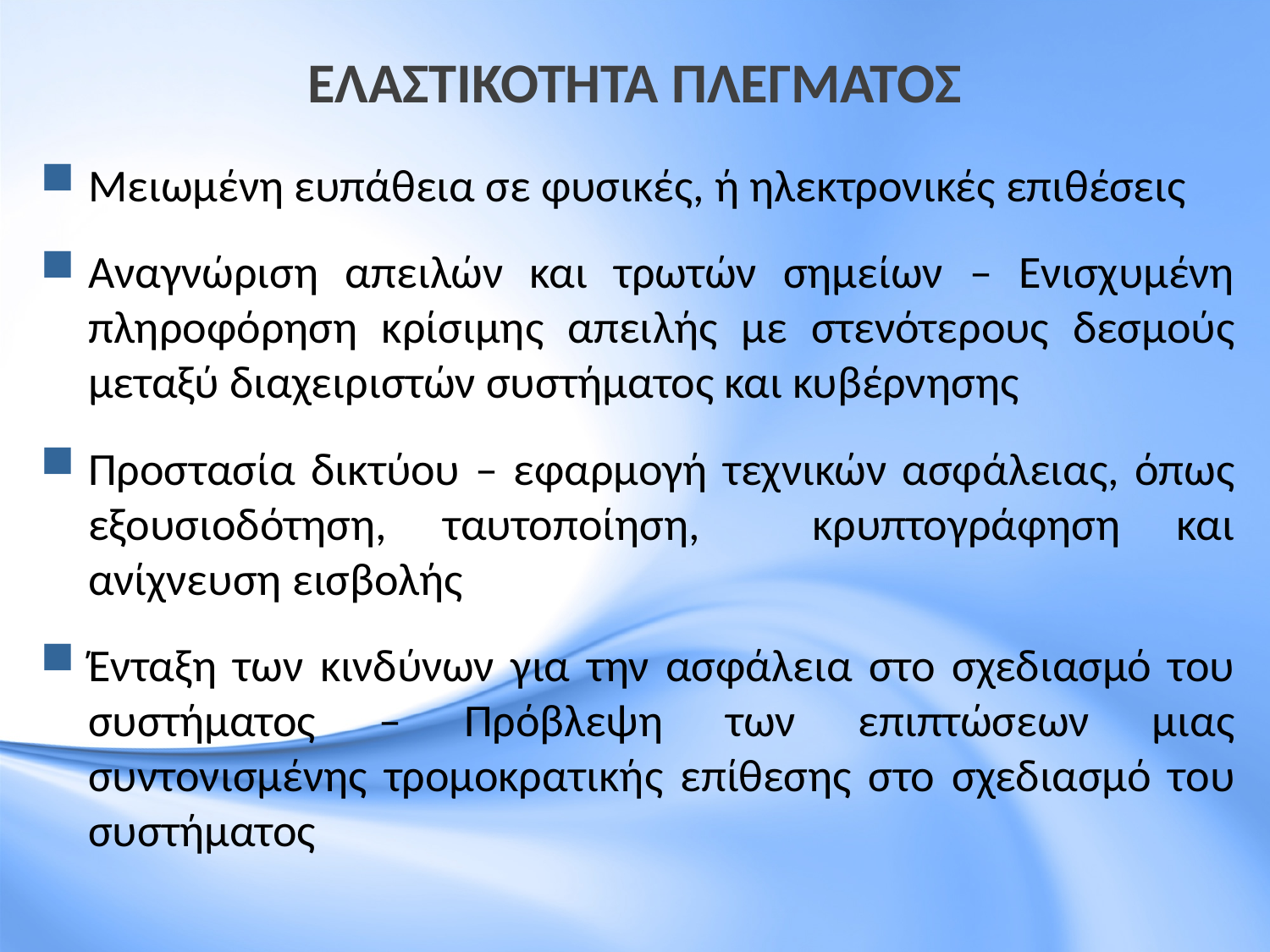

# ΕΛΑΣΤΙΚΟΤΗΤΑ ΠΛΕΓΜΑΤΟΣ
Μειωμένη ευπάθεια σε φυσικές, ή ηλεκτρονικές επιθέσεις
Αναγνώριση απειλών και τρωτών σημείων – Ενισχυμένη πληροφόρηση κρίσιμης απειλής με στενότερους δεσμούς μεταξύ διαχειριστών συστήματος και κυβέρνησης
Προστασία δικτύου – εφαρμογή τεχνικών ασφάλειας, όπως εξουσιοδότηση, ταυτοποίηση,  κρυπτογράφηση και ανίχνευση εισβολής
Ένταξη των κινδύνων για την ασφάλεια στο σχεδιασμό του συστήματος – Πρόβλεψη των επιπτώσεων μιας συντονισμένης τρομοκρατικής επίθεσης στο σχεδιασμό του συστήματος